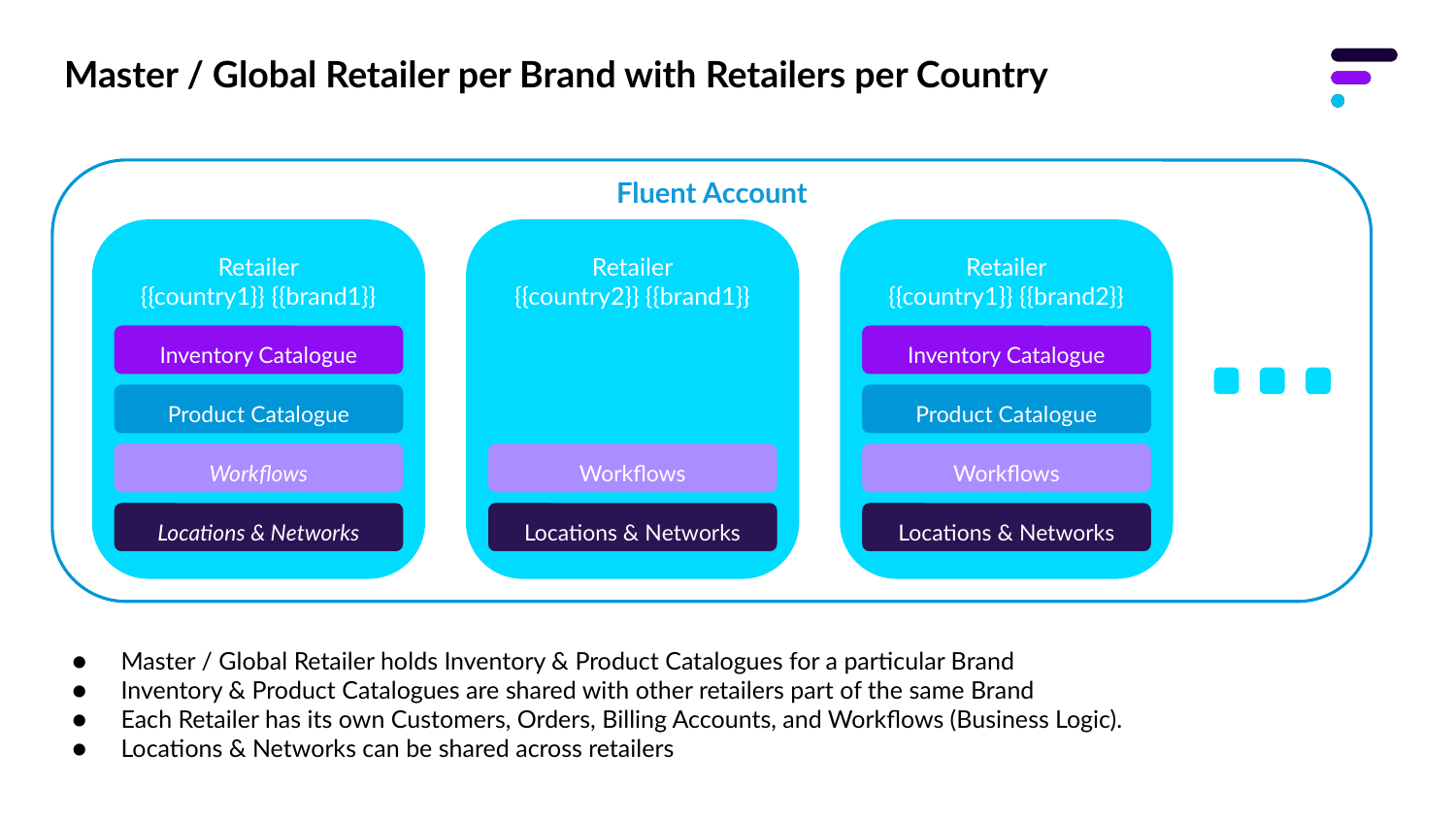

# Master / Global Retailer per Brand with Retailers per Country

Fluent Account
Retailer
{{country1}} {{brand1}}
Inventory Catalogue
Product Catalogue
Workflows
Locations & Networks
Retailer
{{country2}} {{brand1}}
Workflows
Locations & Networks
Retailer
{{country1}} {{brand2}}
Inventory Catalogue
Product Catalogue
Workflows
Locations & Networks

Master / Global Retailer holds Inventory & Product Catalogues for a particular Brand
Inventory & Product Catalogues are shared with other retailers part of the same Brand
Each Retailer has its own Customers, Orders, Billing Accounts, and Workflows (Business Logic).
Locations & Networks can be shared across retailers